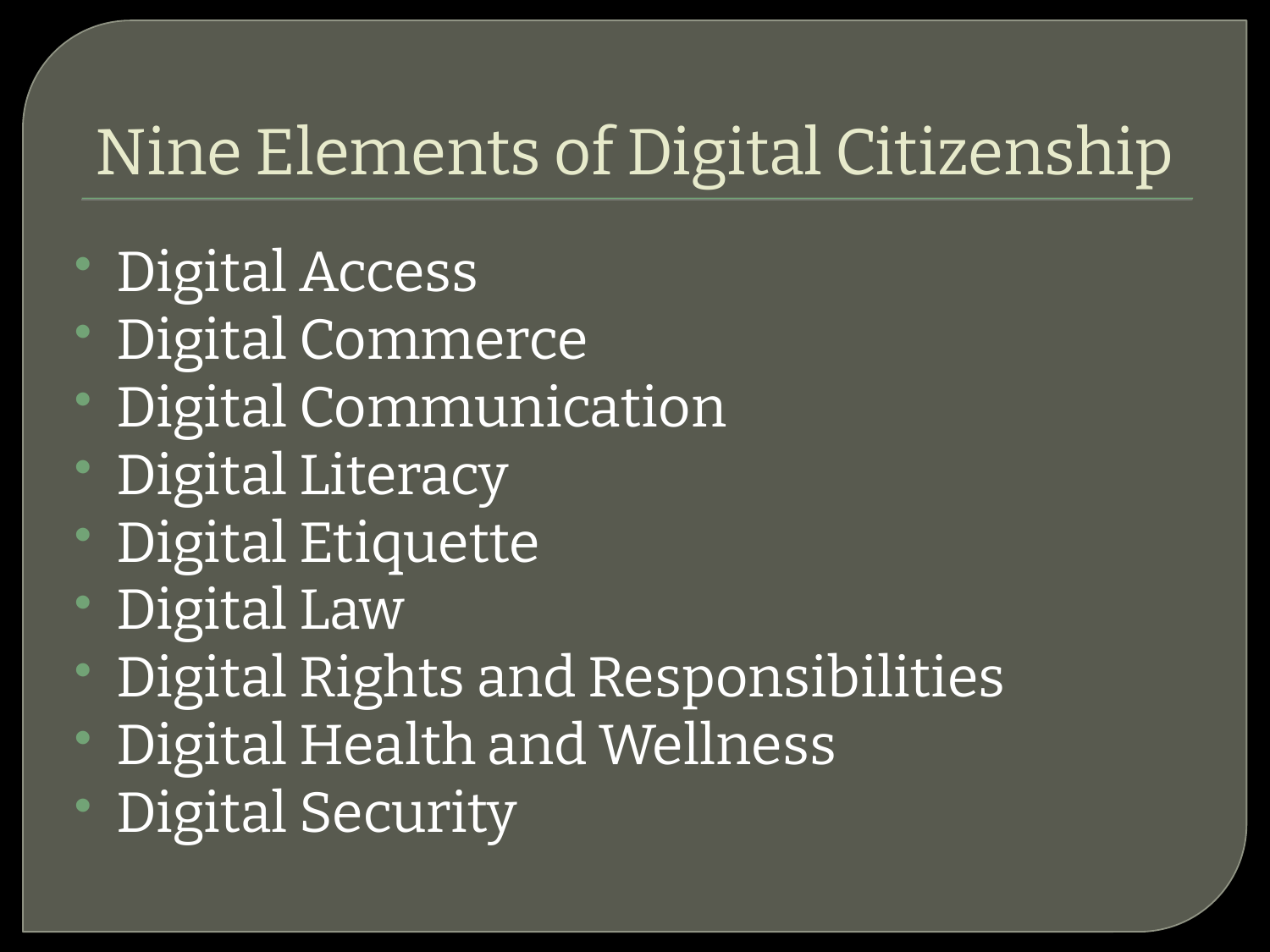

# Nine Elements of Digital Citizenship
Digital Access
Digital Commerce
Digital Communication
Digital Literacy
Digital Etiquette
Digital Law
Digital Rights and Responsibilities
Digital Health and Wellness
Digital Security